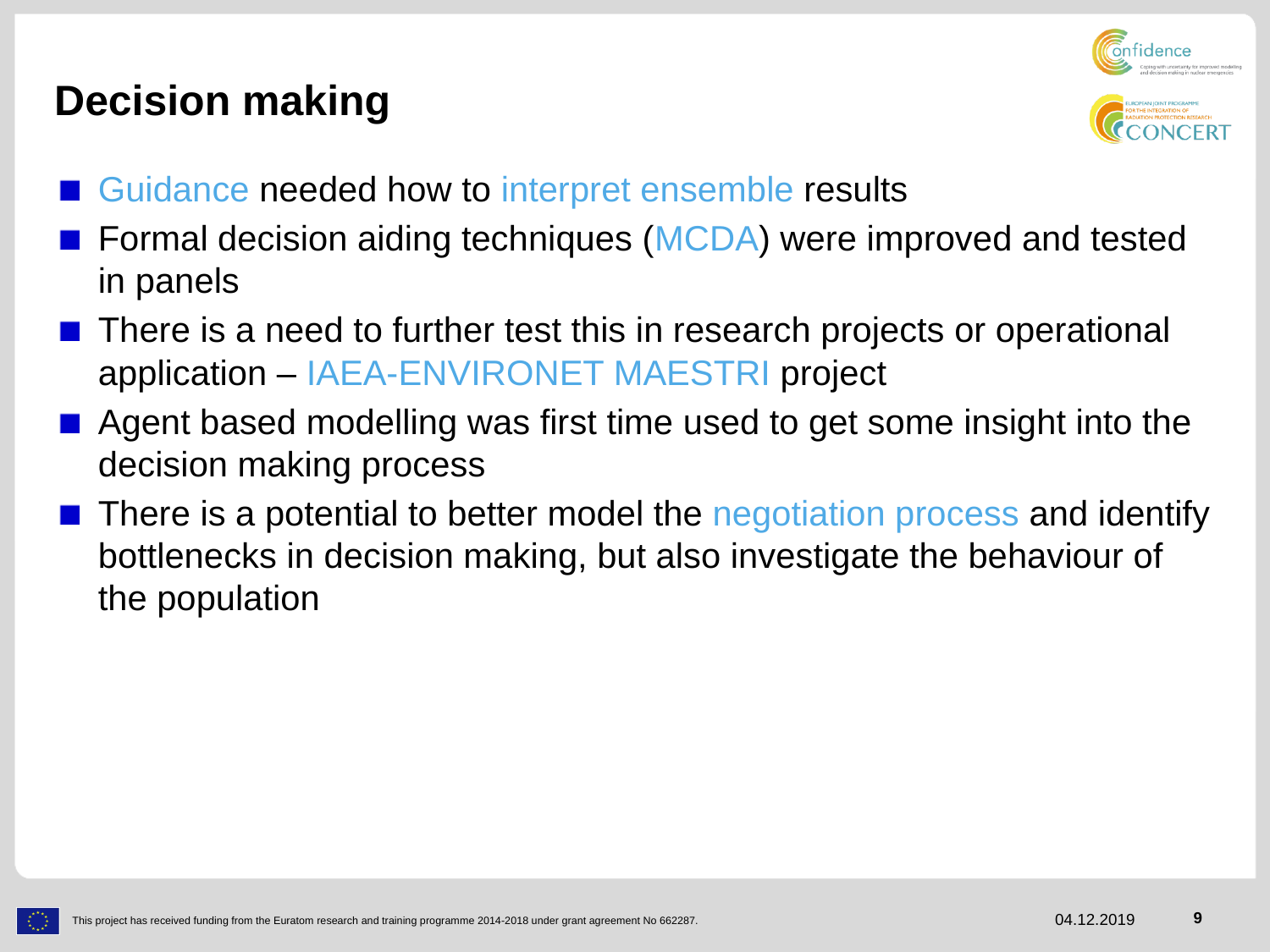

# Decision making
Guidance needed how to interpret ensemble results
Formal decision aiding techniques (MCDA) were improved and tested in panels
There is a need to further test this in research projects or operational application – IAEA-ENVIRONET MAESTRI project
Agent based modelling was first time used to get some insight into the decision making process
There is a potential to better model the negotiation process and identify bottlenecks in decision making, but also investigate the behaviour of the population